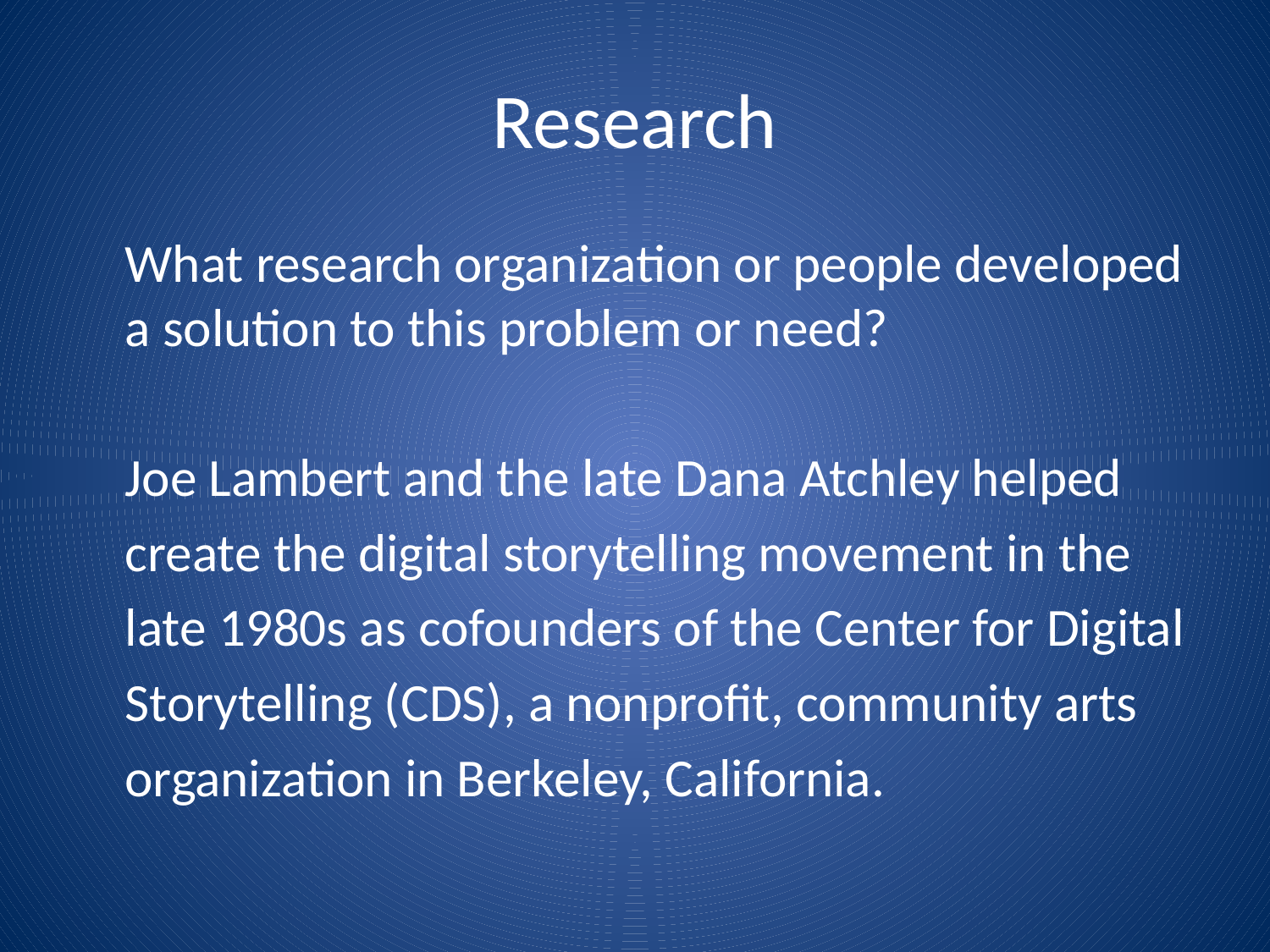

# Research
	What research organization or people developed a solution to this problem or need?

	Joe Lambert and the late Dana Atchley helped
	create the digital storytelling movement in the
	late 1980s as cofounders of the Center for Digital
	Storytelling (CDS), a nonprofit, community arts
	organization in Berkeley, California.